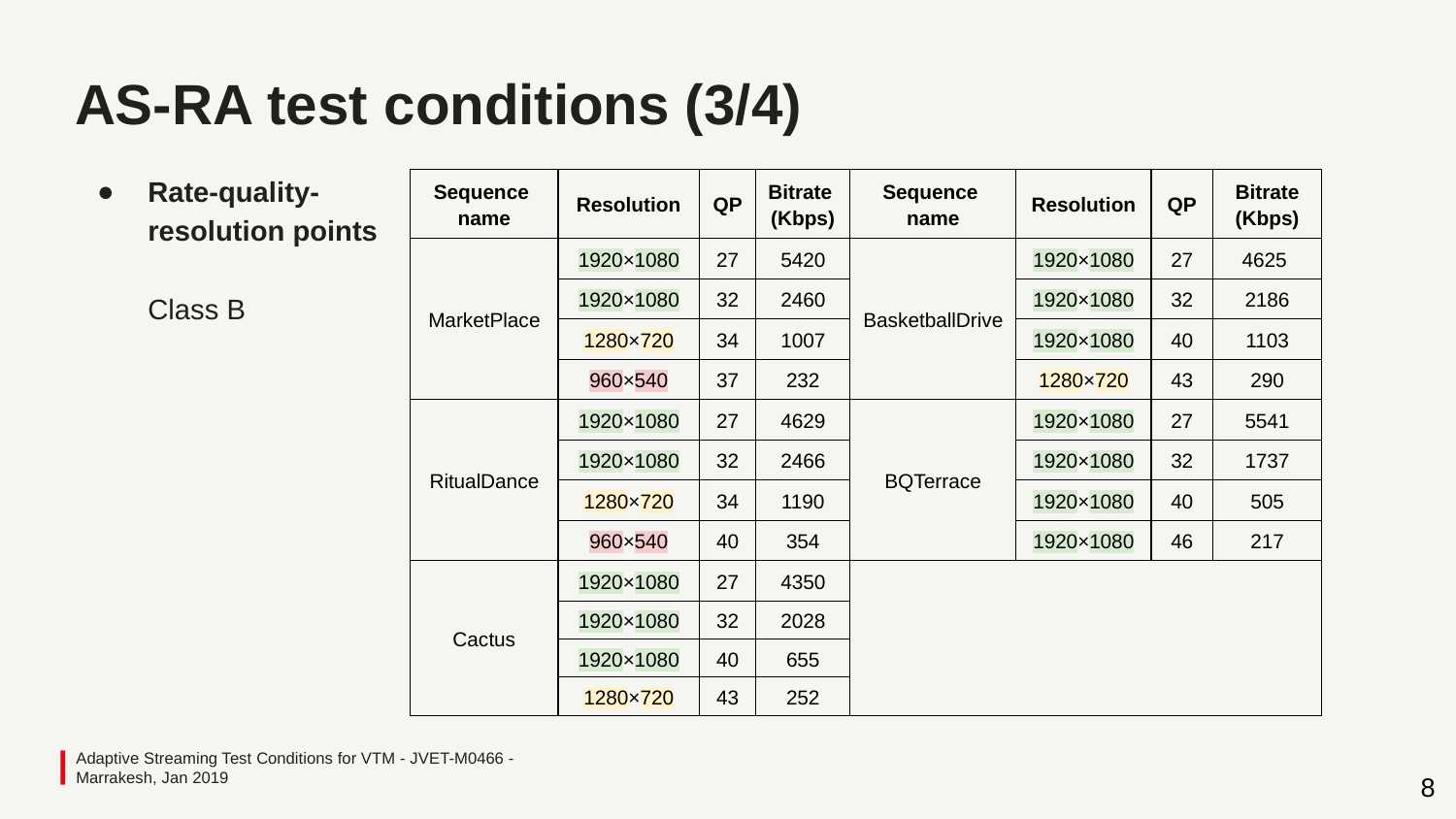

AS-RA test conditions (3/4)
Rate-quality-
resolution points

Class B

| Sequence name | Resolution | QP | Bitrate (Kbps) | Sequence name | Resolution | QP | Bitrate (Kbps) |
| --- | --- | --- | --- | --- | --- | --- | --- |
| MarketPlace | 1920×1080 | 27 | 5420 | BasketballDrive | 1920×1080 | 27 | 4625 |
|  | 1920×1080 | 32 | 2460 |  | 1920×1080 | 32 | 2186 |
|  | 1280×720 | 34 | 1007 |  | 1920×1080 | 40 | 1103 |
|  | 960×540 | 37 | 232 |  | 1280×720 | 43 | 290 |
| RitualDance | 1920×1080 | 27 | 4629 | BQTerrace | 1920×1080 | 27 | 5541 |
|  | 1920×1080 | 32 | 2466 |  | 1920×1080 | 32 | 1737 |
|  | 1280×720 | 34 | 1190 |  | 1920×1080 | 40 | 505 |
|  | 960×540 | 40 | 354 |  | 1920×1080 | 46 | 217 |
| Cactus | 1920×1080 | 27 | 4350 |  |  |  |  |
|  | 1920×1080 | 32 | 2028 |  |  |  |  |
|  | 1920×1080 | 40 | 655 |  |  |  |  |
|  | 1280×720 | 43 | 252 |  |  |  |  |

Adaptive Streaming Test Conditions for VTM - JVET-M0466 - Marrakesh, Jan 2019
8